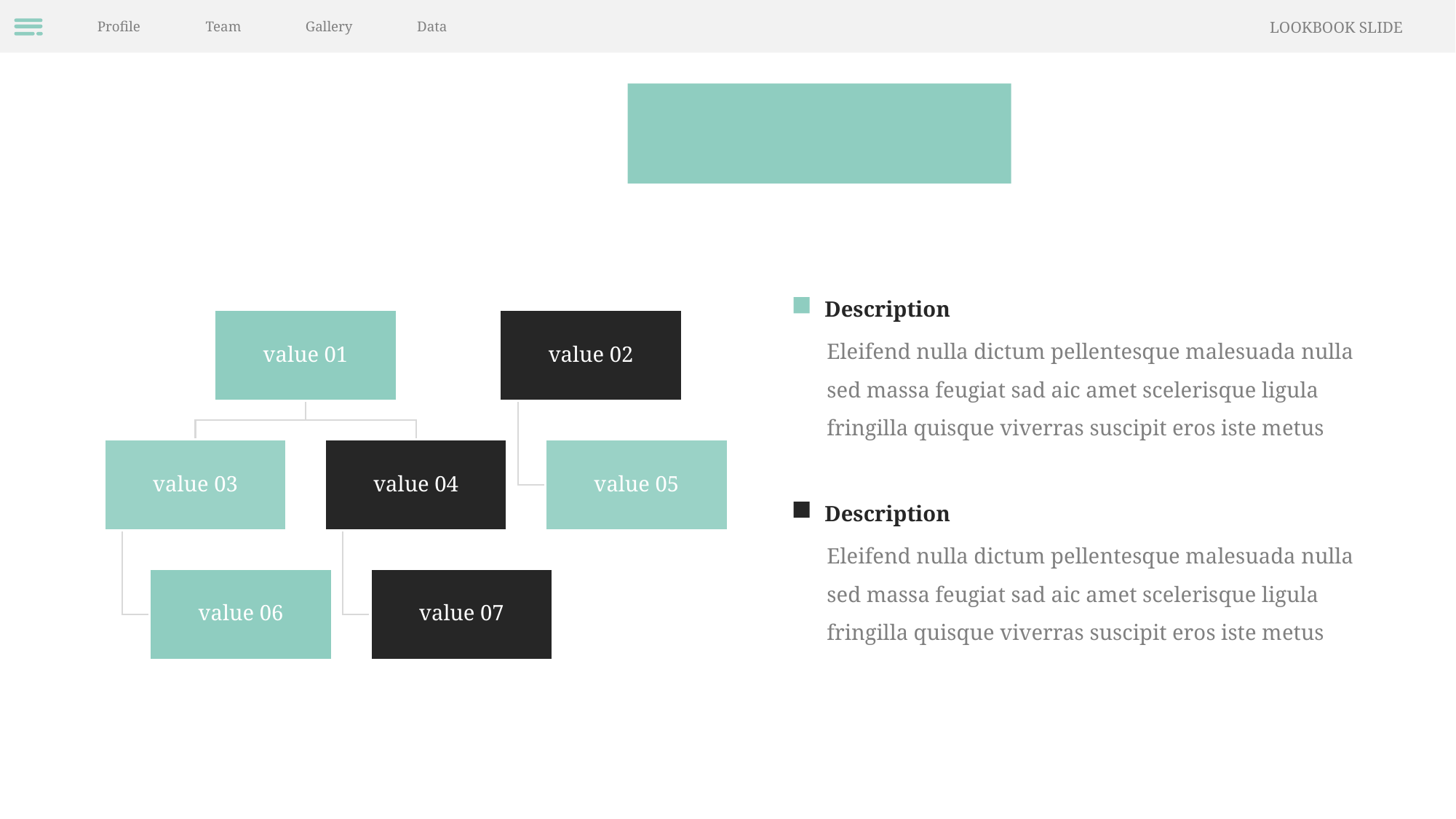

Profile
Team
Gallery
Data
LOOKBOOK SLIDE

Data Infographic
Description

value 01
value 02

value 03
value 04
value 05

value 06
value 07
Eleifend nulla dictum pellentesque malesuada nulla sed massa feugiat sad aic amet scelerisque ligula fringilla quisque viverras suscipit eros iste metus
Description

Eleifend nulla dictum pellentesque malesuada nulla sed massa feugiat sad aic amet scelerisque ligula fringilla quisque viverras suscipit eros iste metus